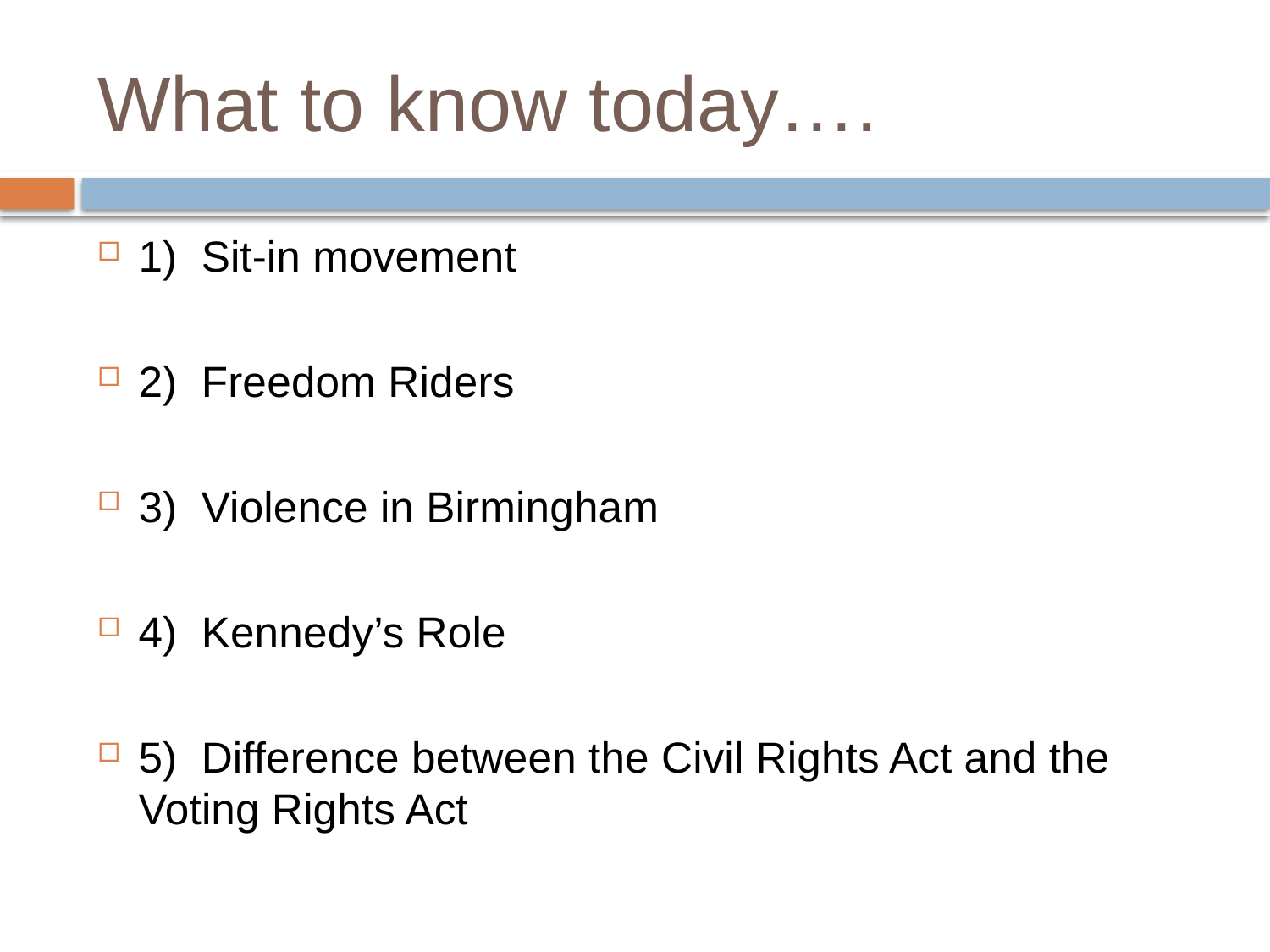

# What to know today….
1)  Sit-in movement

2)  Freedom Riders

3)  Violence in Birmingham

4)  Kennedy’s Role

5)  Difference between the Civil Rights Act and the Voting Rights Act